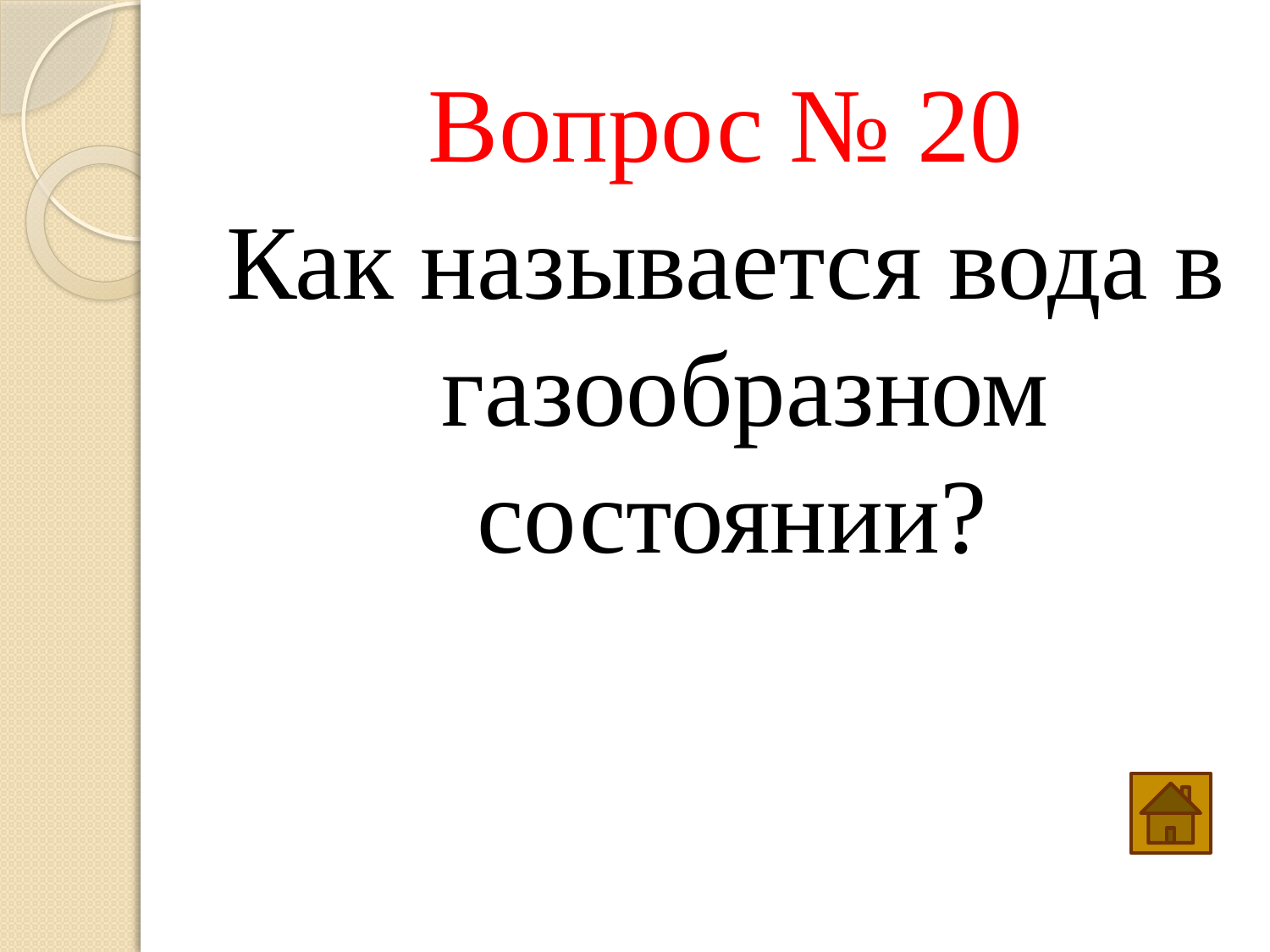

Вопрос № 20
Как называется вода в газообразном состоянии?